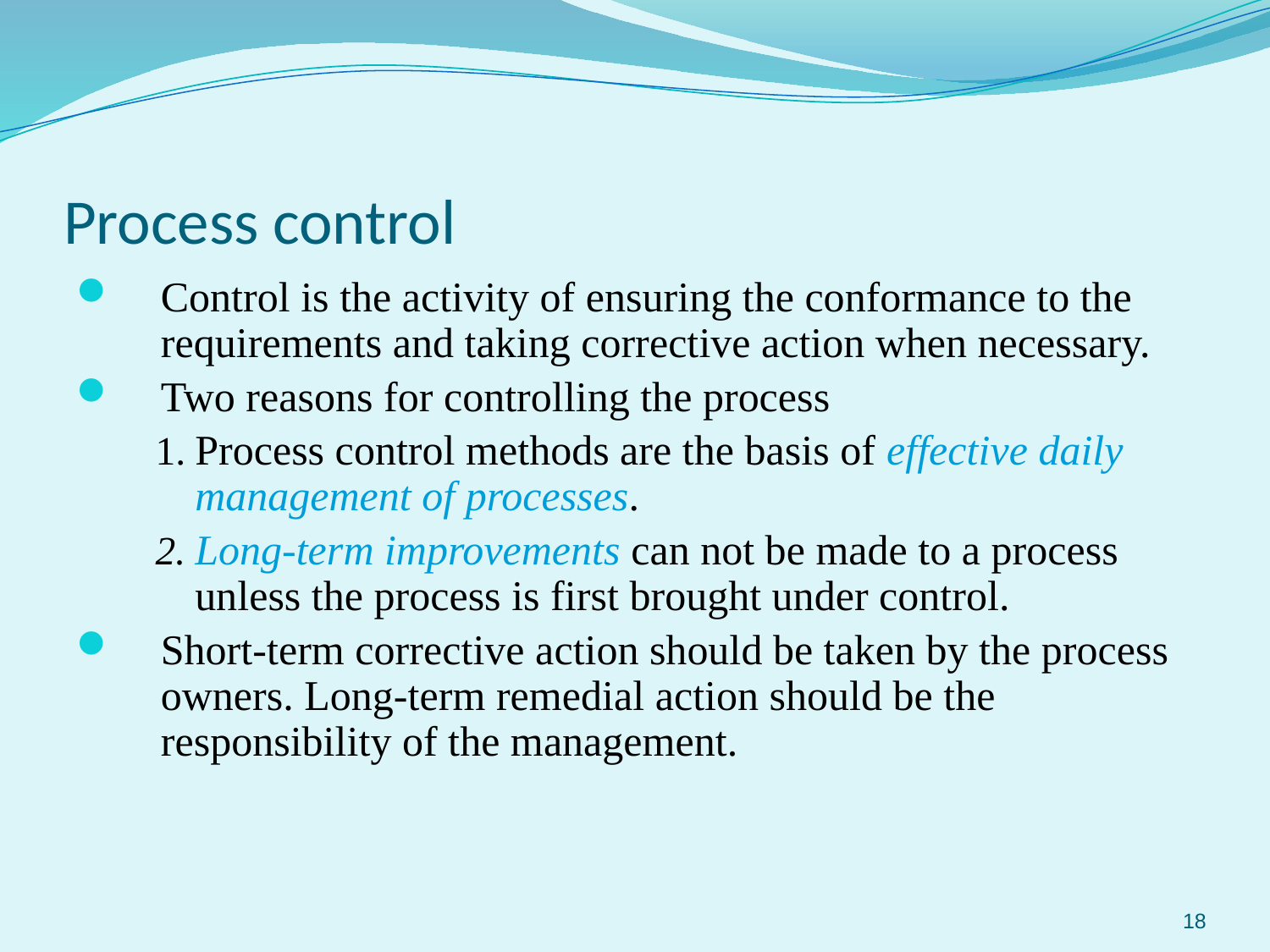

# Process control
Control is the activity of ensuring the conformance to the requirements and taking corrective action when necessary.
Two reasons for controlling the process
Process control methods are the basis of effective daily management of processes.
Long-term improvements can not be made to a process unless the process is first brought under control.
Short-term corrective action should be taken by the process owners. Long-term remedial action should be the responsibility of the management.
18